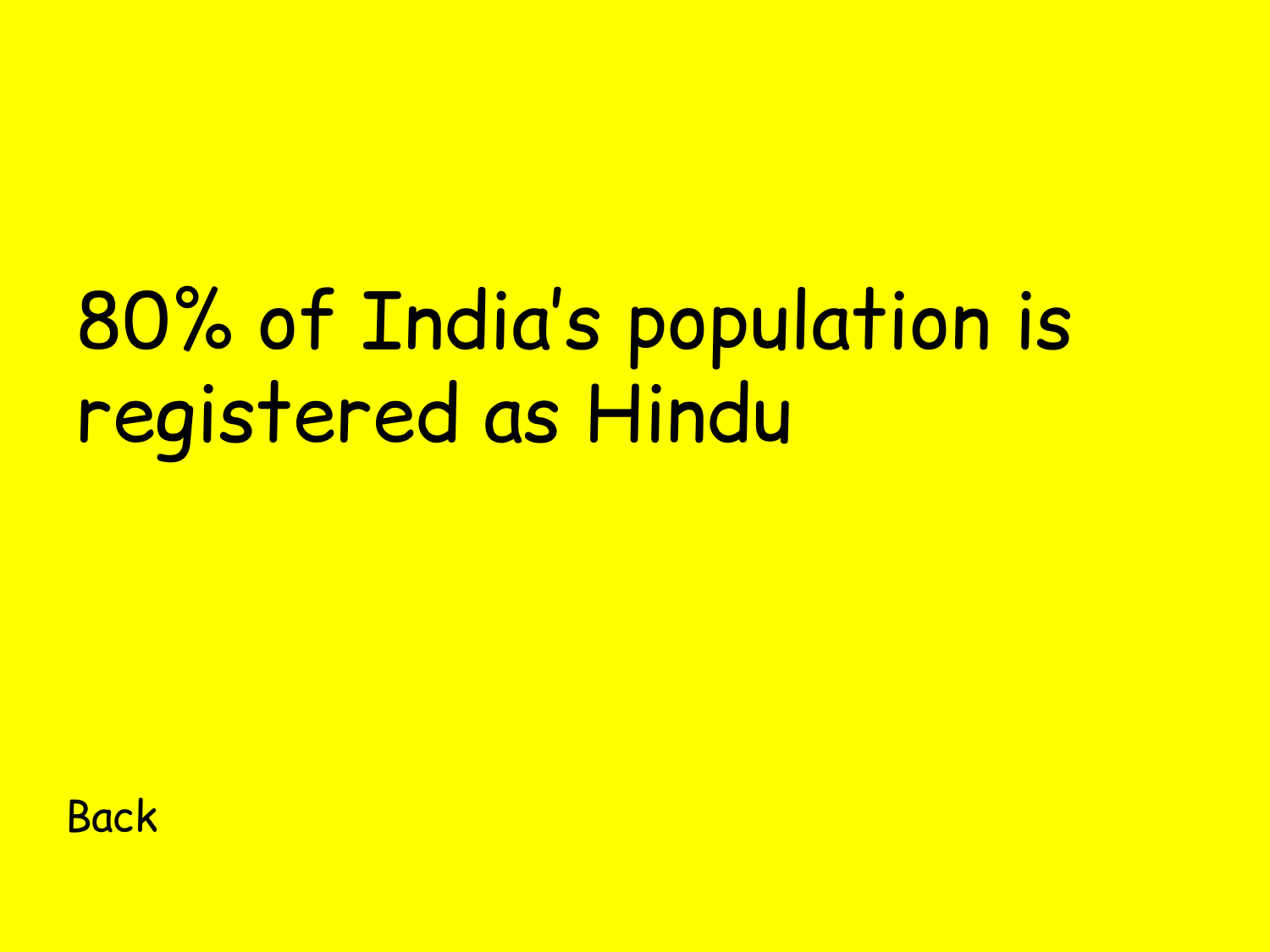

80% of India’s population is registered as Hindu
Back